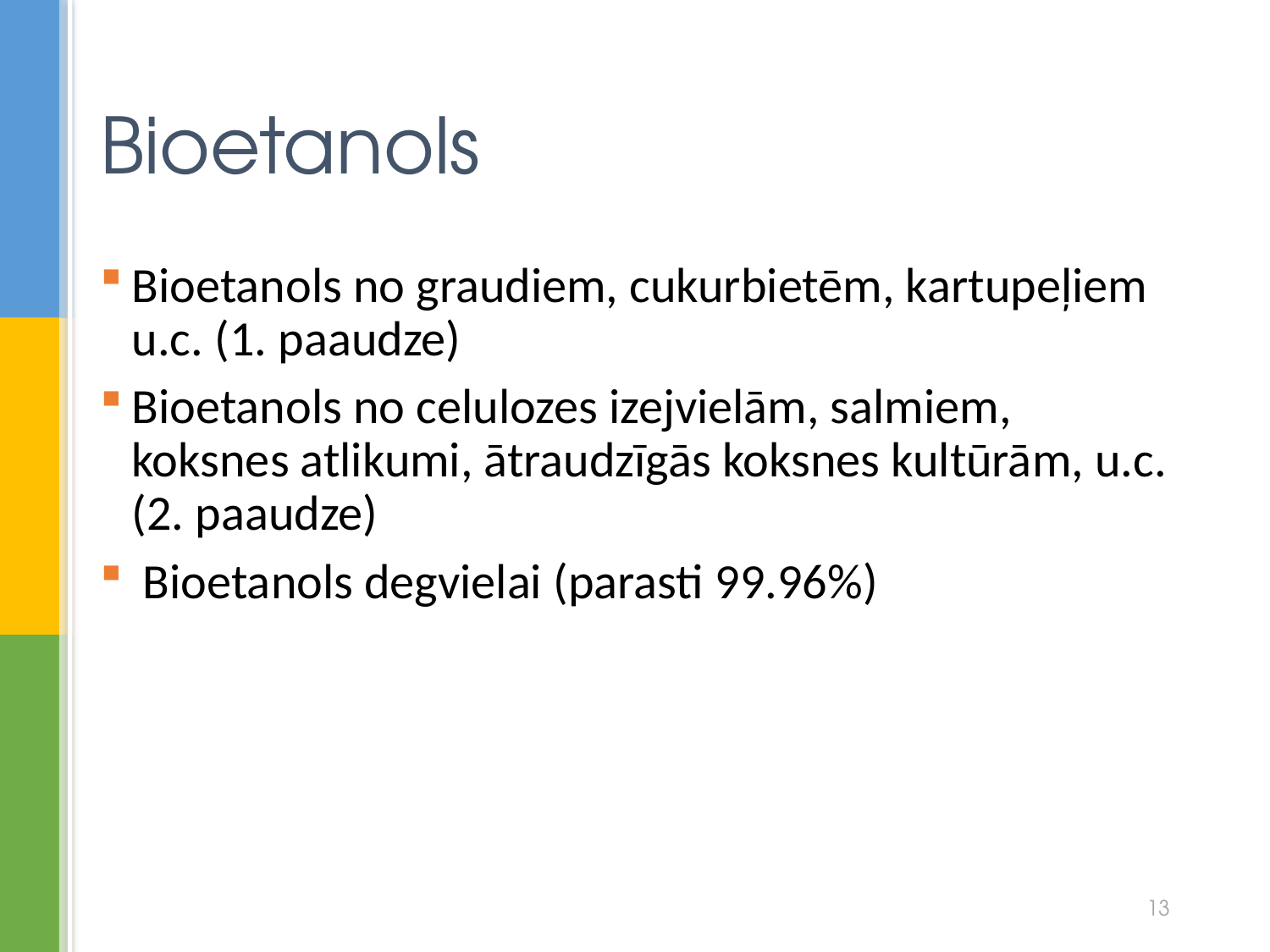

# Bioetanols
Bioetanols no graudiem, cukurbietēm, kartupeļiem u.c. (1. paaudze)
Bioetanols no celulozes izejvielām, salmiem, koksnes atlikumi, ātraudzīgās koksnes kultūrām, u.c. (2. paaudze)
 Bioetanols degvielai (parasti 99.96%)
13